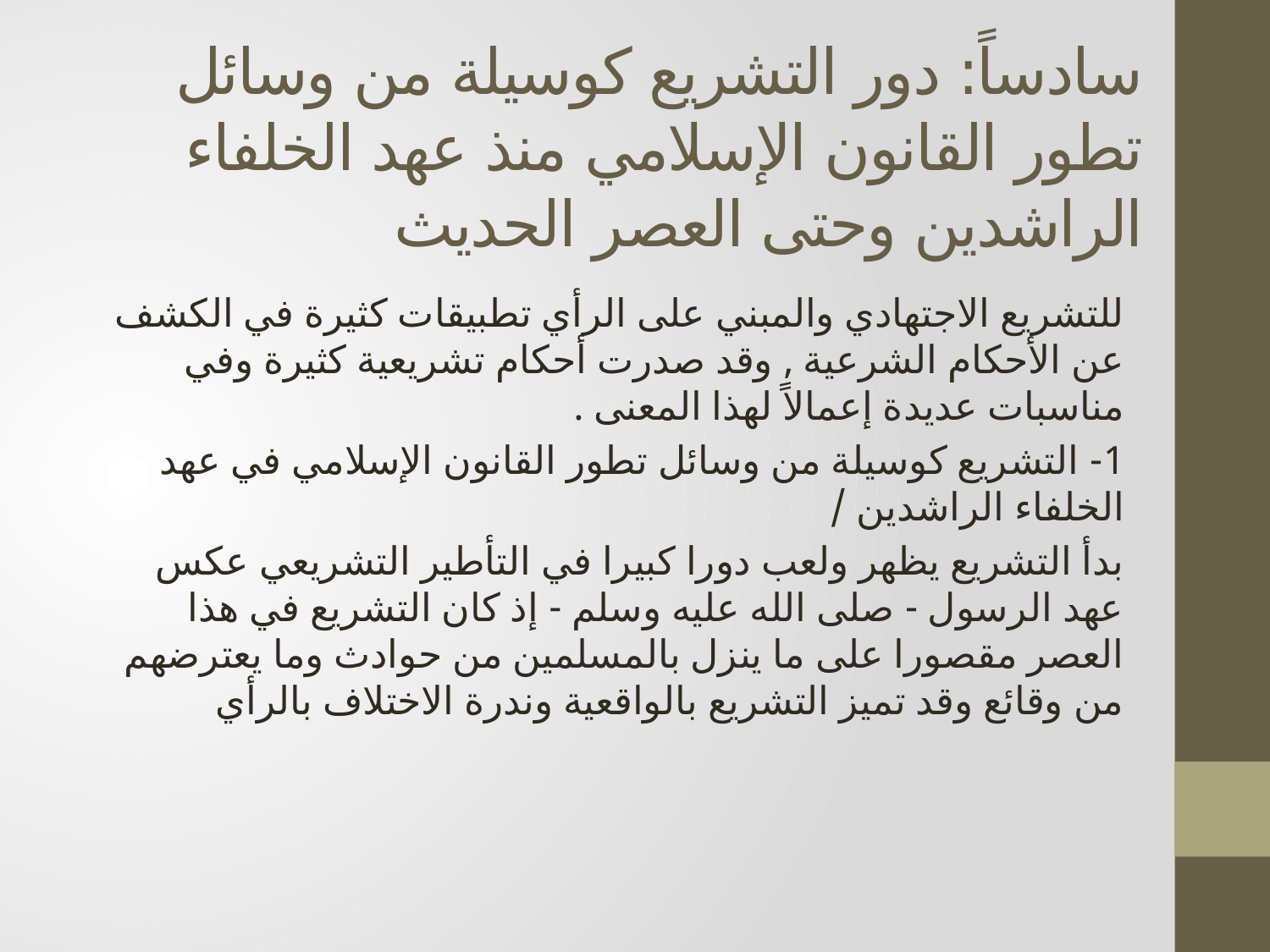

# سادساً: دور التشريع كوسيلة من وسائل تطور القانون الإسلامي منذ عهد الخلفاء الراشدين وحتى العصر الحديث
للتشريع الاجتهادي والمبني على الرأي تطبيقات كثيرة في الكشف عن الأحكام الشرعية , وقد صدرت أحكام تشريعية كثيرة وفي مناسبات عديدة إعمالاً لهذا المعنى .
1- التشريع كوسيلة من وسائل تطور القانون الإسلامي في عهد الخلفاء الراشدين /
بدأ التشريع يظهر ولعب دورا كبيرا في التأطير التشريعي عكس عهد الرسول - صلى الله عليه وسلم - إذ كان التشريع في هذا العصر مقصورا على ما ينزل بالمسلمين من حوادث وما يعترضهم من وقائع وقد تميز التشريع بالواقعية وندرة الاختلاف بالرأي